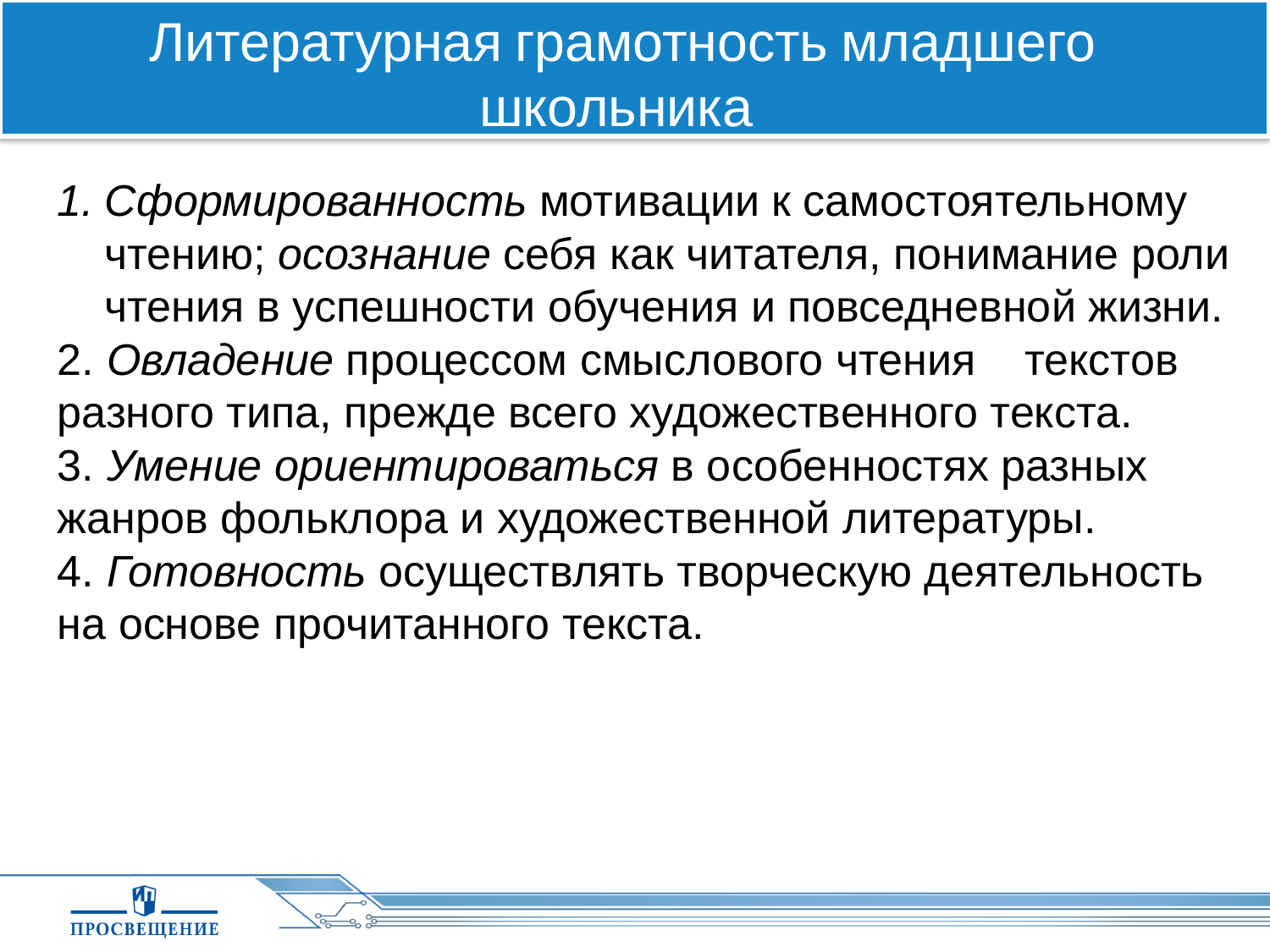

Литературная грамотность младшего школьника
Сформированность мотивации к самостоятельному чтению; осознание себя как читателя, понимание роли чтения в успешности обучения и повседневной жизни.
2. Овладение процессом смыслового чтения    текстов разного типа, прежде всего художественного текста.
3. Умение ориентироваться в особенностях разных жанров фольклора и художественной литературы.
4. Готовность осуществлять творческую деятельность на основе прочитанного текста.